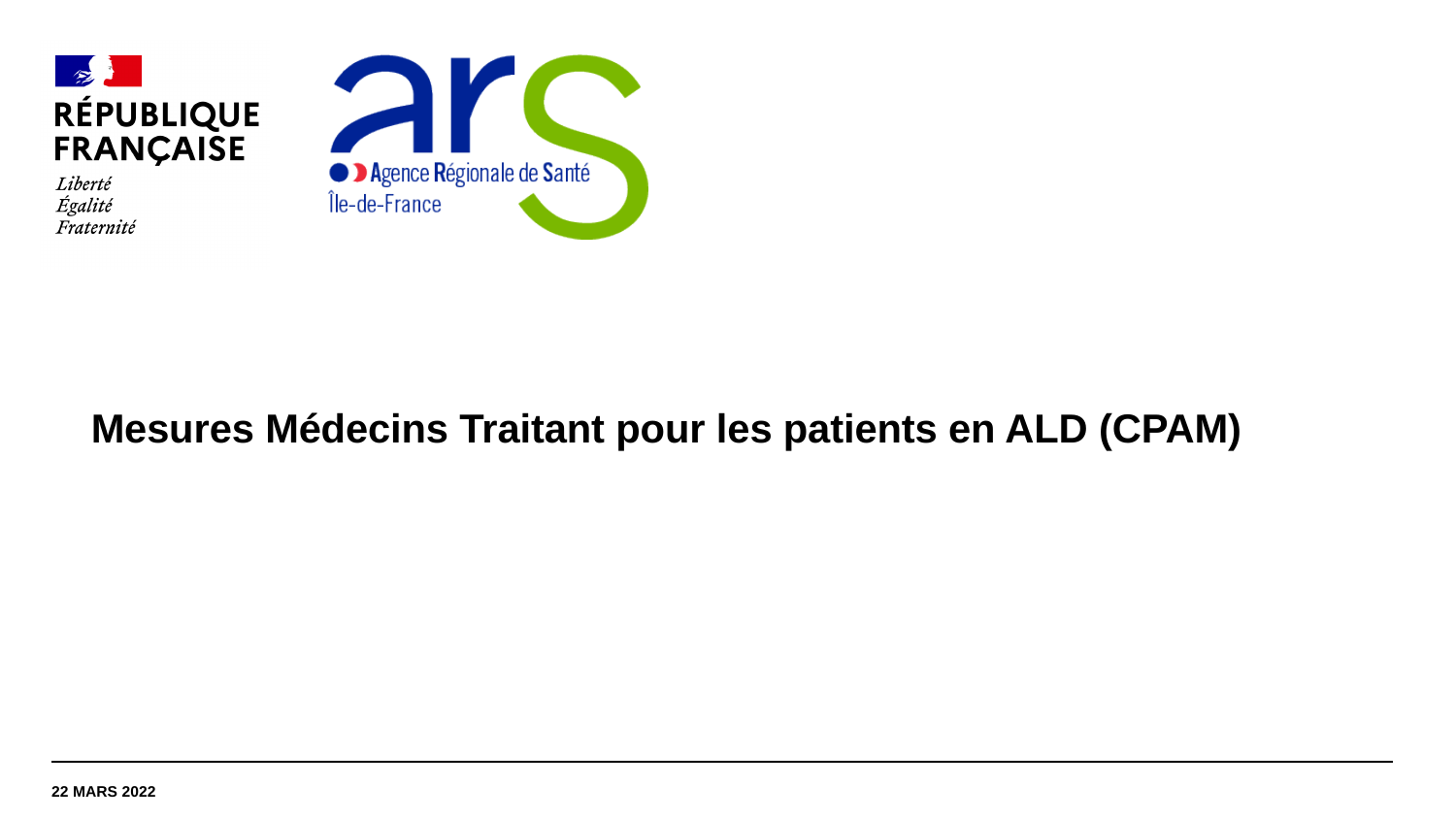

Mesures Médecins Traitant pour les patients en ALD (CPAM)
22 MARS 2022